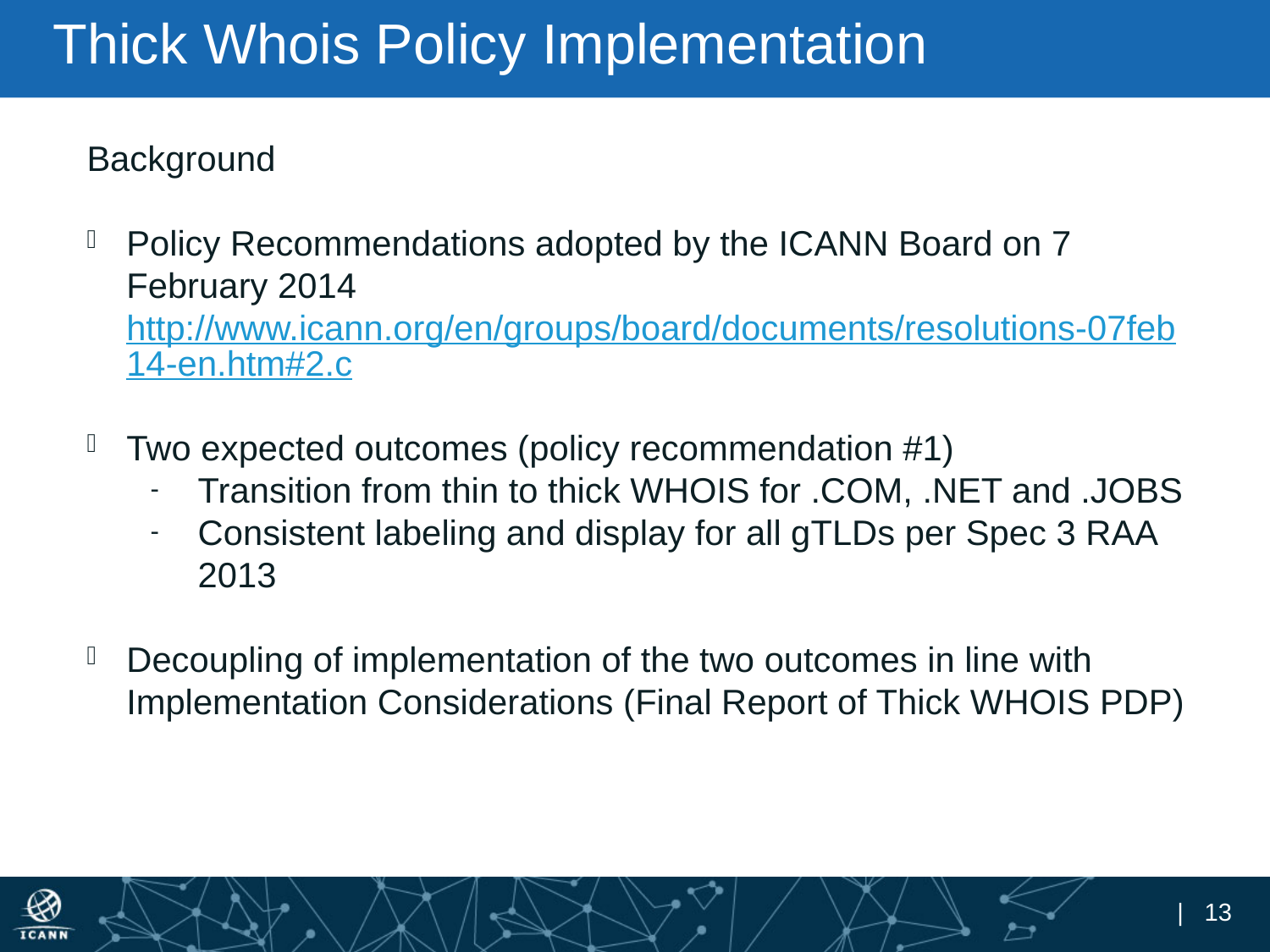

# Thick Whois Policy Implementation
Background

Policy Recommendations adopted by the ICANN Board on 7 February 2014
http://www.icann.org/en/groups/board/documents/resolutions-07feb14-en.htm#2.c

Two expected outcomes (policy recommendation #1)
Transition from thin to thick WHOIS for .COM, .NET and .JOBS
Consistent labeling and display for all gTLDs per Spec 3 RAA 2013

Decoupling of implementation of the two outcomes in line with Implementation Considerations (Final Report of Thick WHOIS PDP)